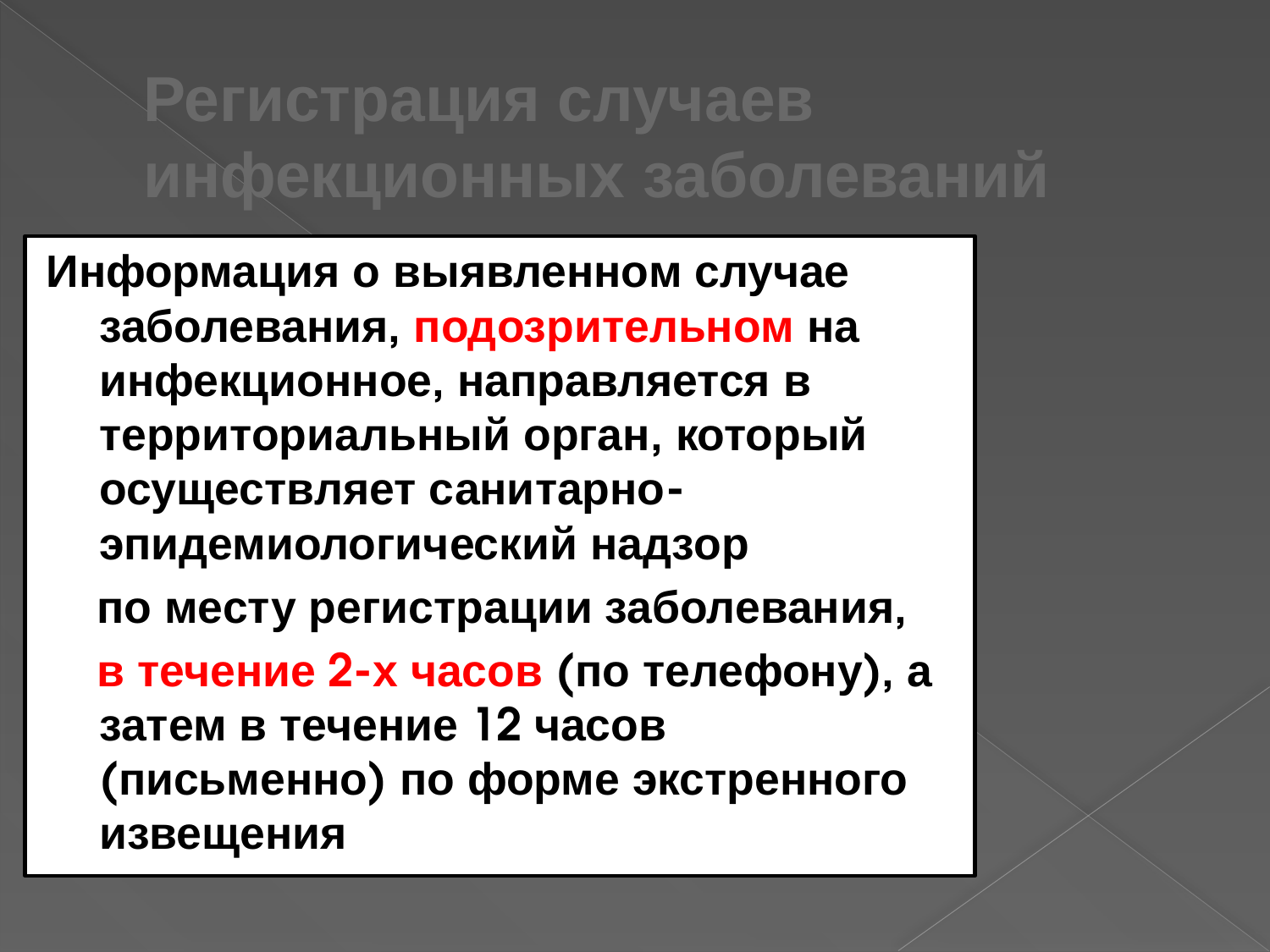

# Регистрация случаев инфекционных заболеваний
Информация о выявленном случае заболевания, подозрительном на инфекционное, направляется в территориальный орган, который осуществляет санитарно-эпидемиологический надзор
    по месту регистрации заболевания,
    в течение 2-х часов (по телефону), а затем в течение 12 часов (письменно) по форме экстренного извещения